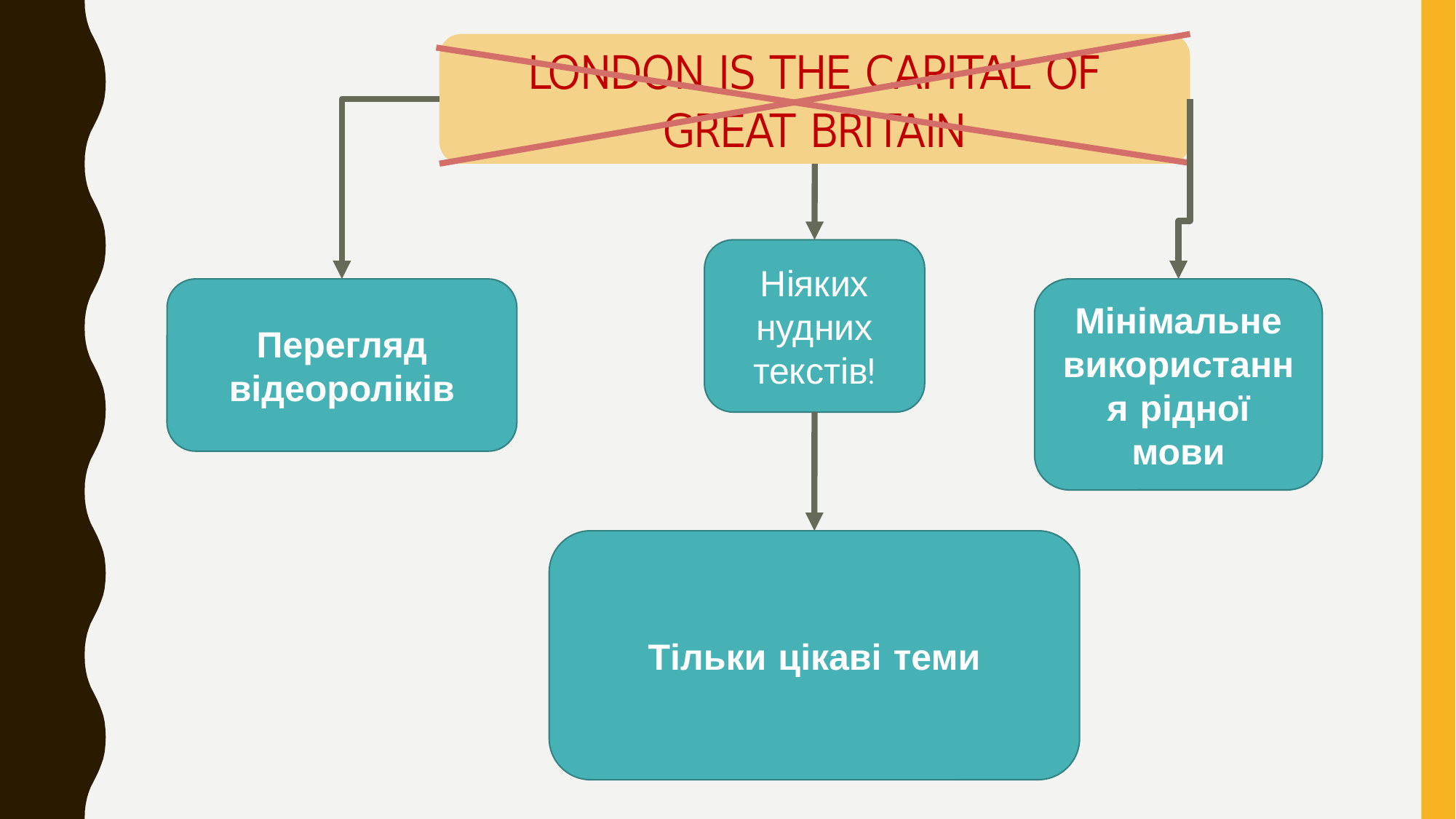

LONDON IS THE CAPITAL OF GREAT BRITAIN
Ніяких нудних текстів!
Перегляд відеороліків
Мінімальне використання рідної мови
Тільки цікаві теми